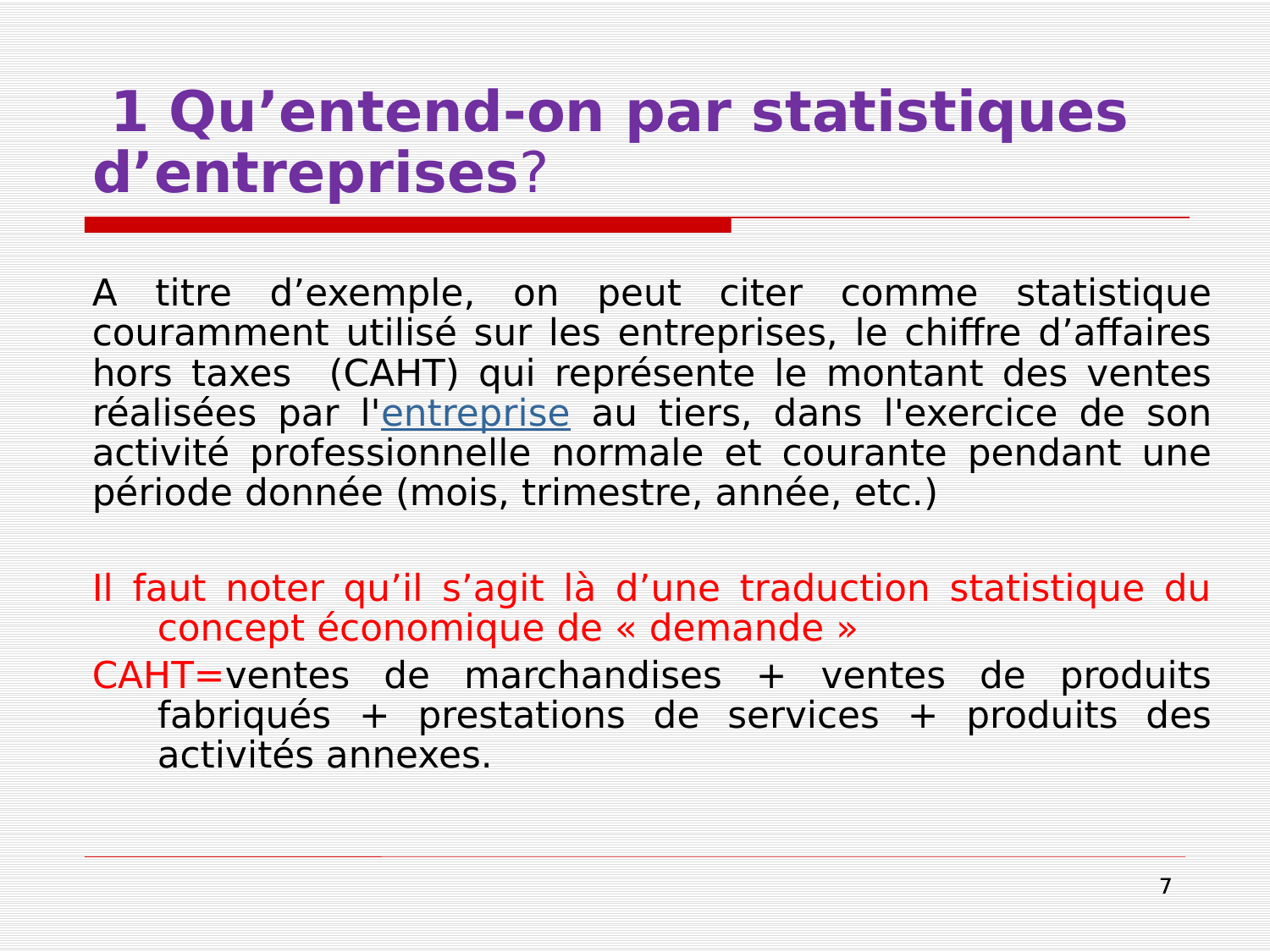

# 1 Qu’entend-on par statistiques d’entreprises?
A titre d’exemple, on peut citer comme statistique couramment utilisé sur les entreprises, le chiffre d’affaires hors taxes  (CAHT) qui représente le montant des ventes réalisées par l'entreprise au tiers, dans l'exercice de son activité professionnelle normale et courante pendant une période donnée (mois, trimestre, année, etc.)

Il faut noter qu’il s’agit là d’une traduction statistique du concept économique de « demande »
CAHT=ventes de marchandises + ventes de produits fabriqués + prestations de services + produits des activités annexes.

7
7